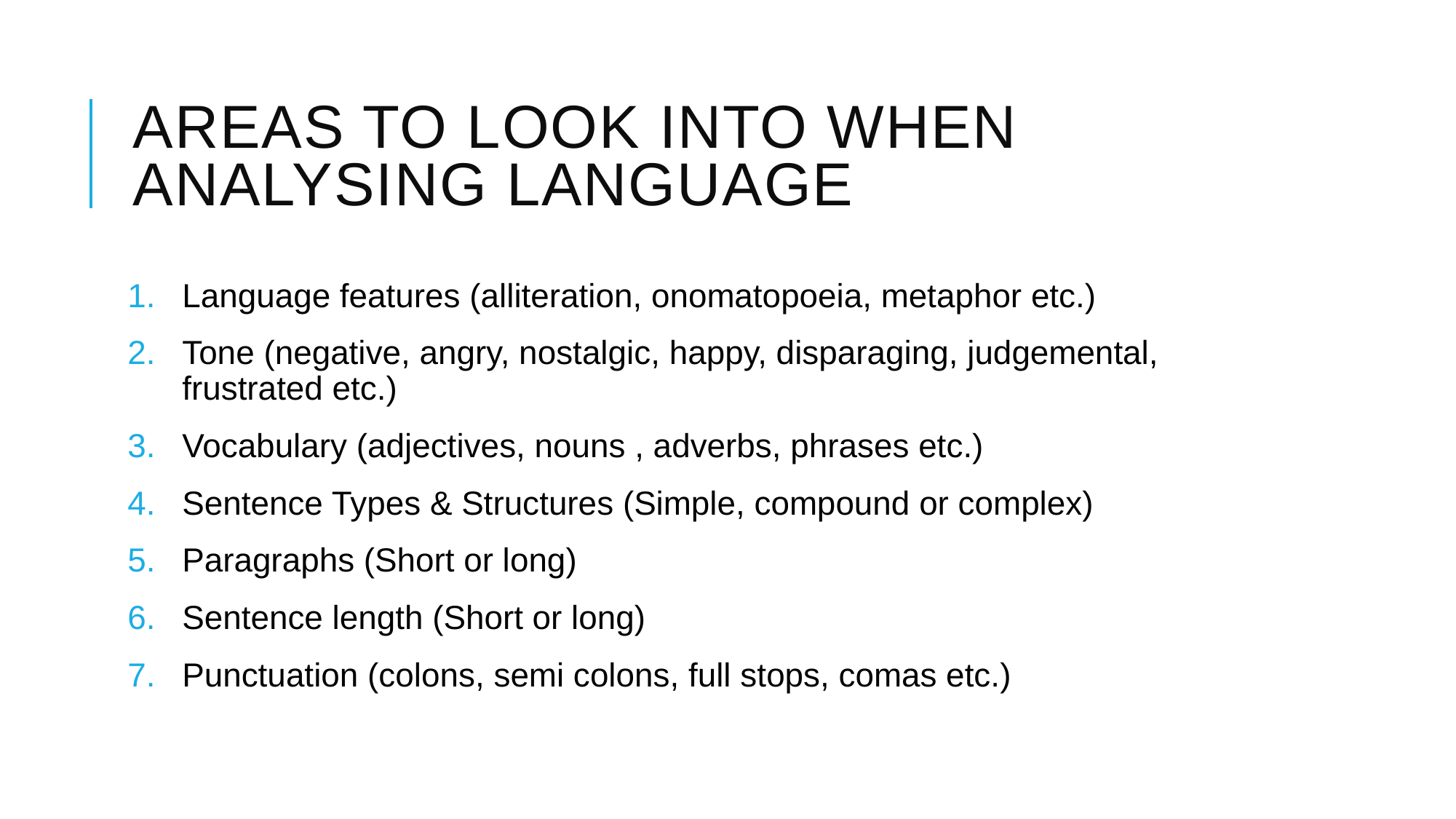

# Areas to look into when analysing language
Language features (alliteration, onomatopoeia, metaphor etc.)
Tone (negative, angry, nostalgic, happy, disparaging, judgemental, frustrated etc.)
Vocabulary (adjectives, nouns , adverbs, phrases etc.)
Sentence Types & Structures (Simple, compound or complex)
Paragraphs (Short or long)
Sentence length (Short or long)
Punctuation (colons, semi colons, full stops, comas etc.)